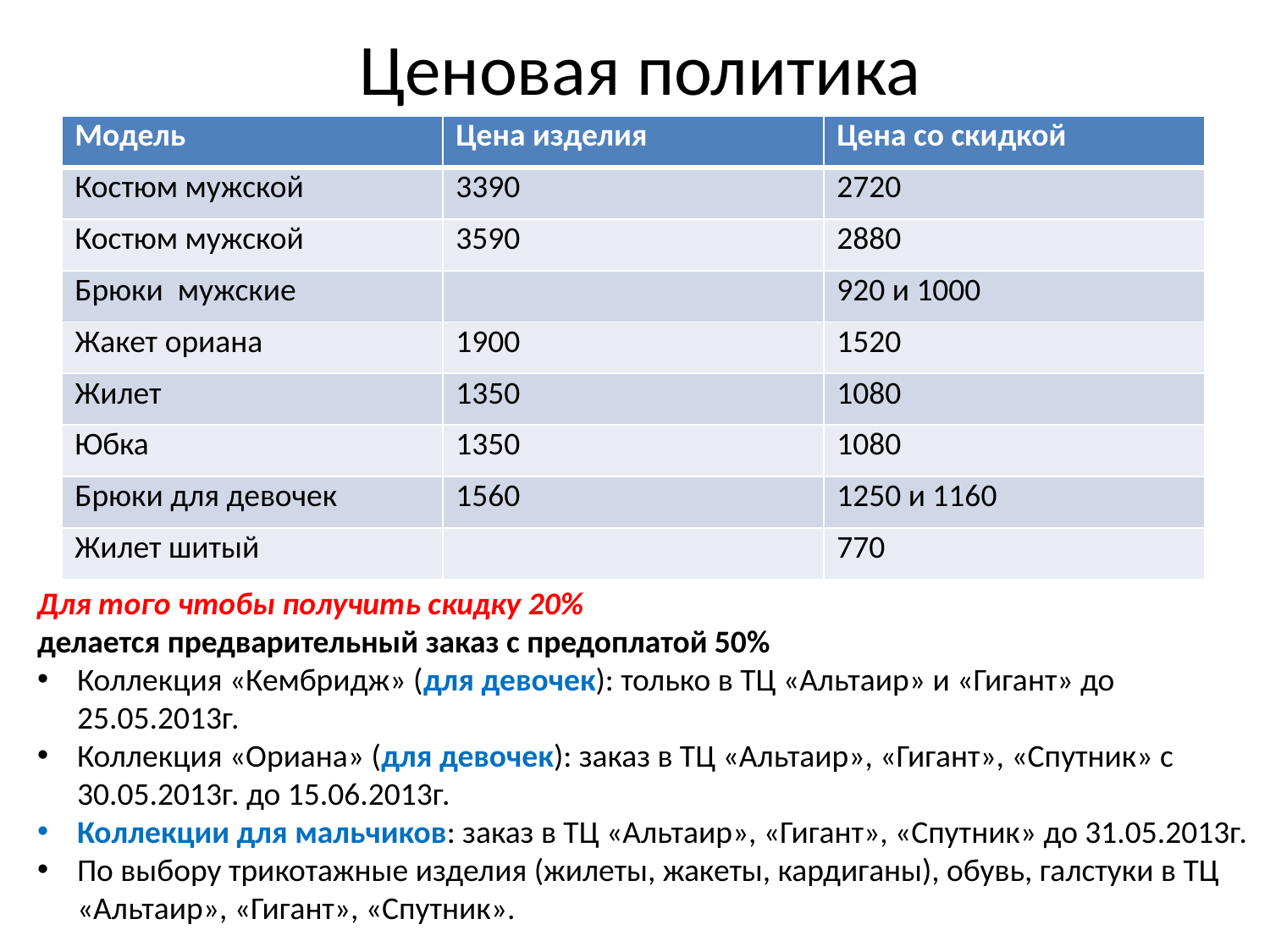

# Ценовая политика
| Модель | Цена изделия | Цена со скидкой |
| --- | --- | --- |
| Костюм мужской | 3390 | 2720 |
| Костюм мужской | 3590 | 2880 |
| Брюки мужские |  | 920 и 1000 |
| Жакет ориана | 1900 | 1520 |
| Жилет | 1350 | 1080 |
| Юбка | 1350 | 1080 |
| Брюки для девочек | 1560 | 1250 и 1160 |
| Жилет шитый |  | 770 |
Для того чтобы получить скидку 20%
делается предварительный заказ с предоплатой 50%
Коллекция «Кембридж» (для девочек): только в ТЦ «Альтаир» и «Гигант» до 25.05.2013г.
Коллекция «Ориана» (для девочек): заказ в ТЦ «Альтаир», «Гигант», «Спутник» с 30.05.2013г. до 15.06.2013г.
Коллекции для мальчиков: заказ в ТЦ «Альтаир», «Гигант», «Спутник» до 31.05.2013г.
По выбору трикотажные изделия (жилеты, жакеты, кардиганы), обувь, галстуки в ТЦ «Альтаир», «Гигант», «Спутник».